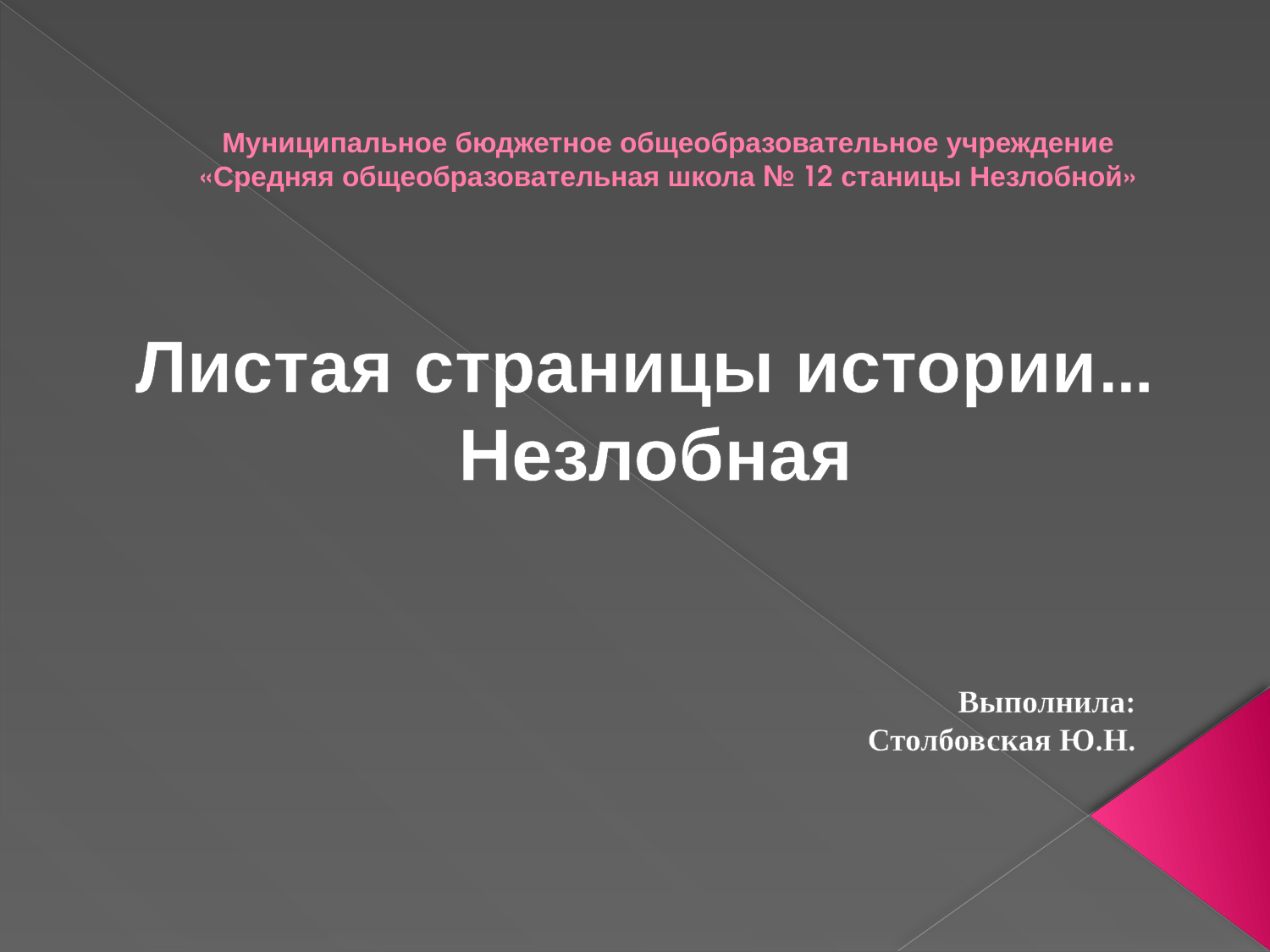

# Муниципальное бюджетное общеобразовательное учреждение «Средняя общеобразовательная школа № 12 станицы Незлобной»
Листая страницы истории…
Незлобная
Выполнила:
Столбовская Ю.Н.